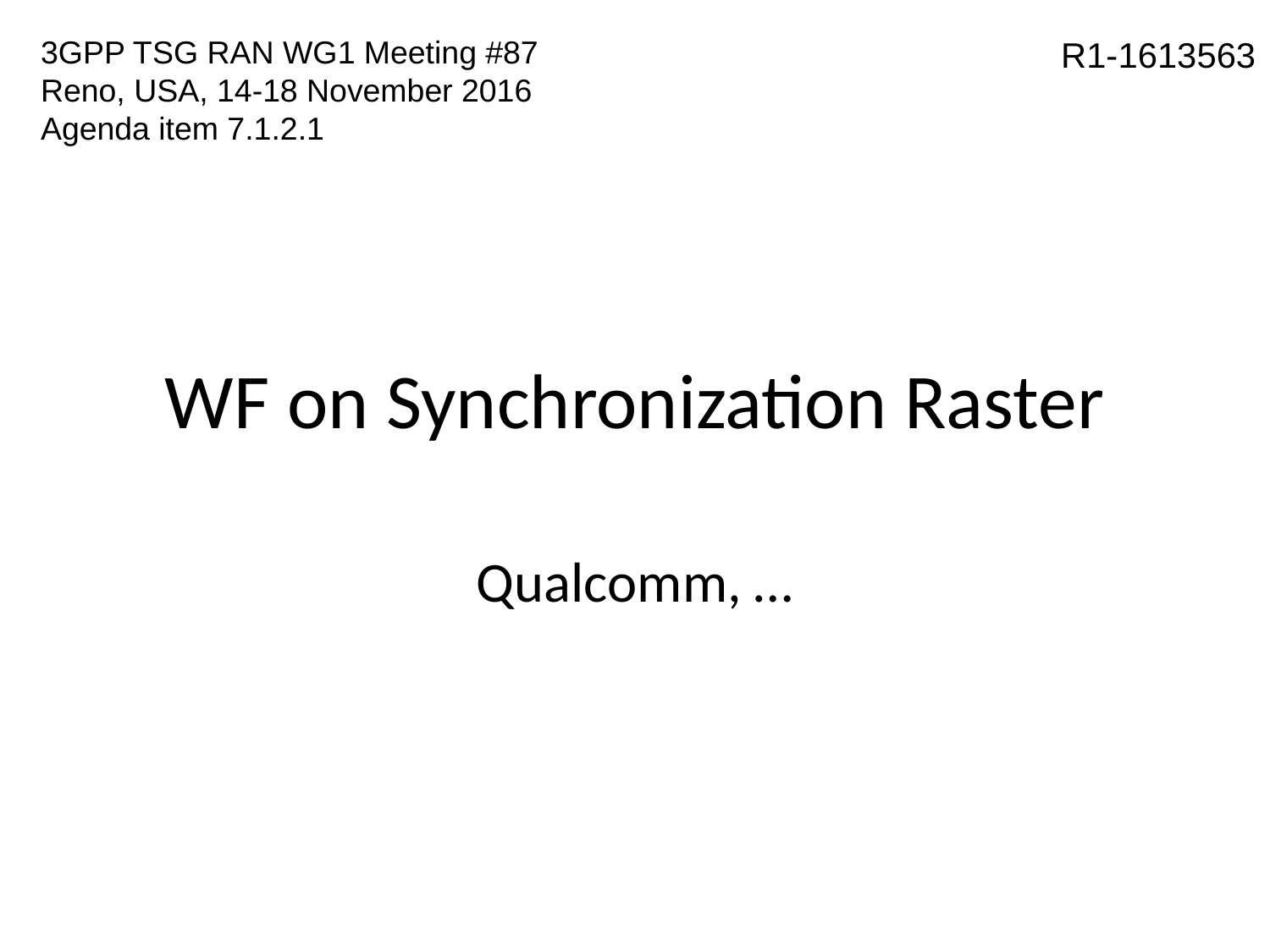

3GPP TSG RAN WG1 Meeting #87
Reno, USA, 14-18 November 2016
Agenda item 7.1.2.1
R1-1613563
# WF on Synchronization Raster
Qualcomm, …